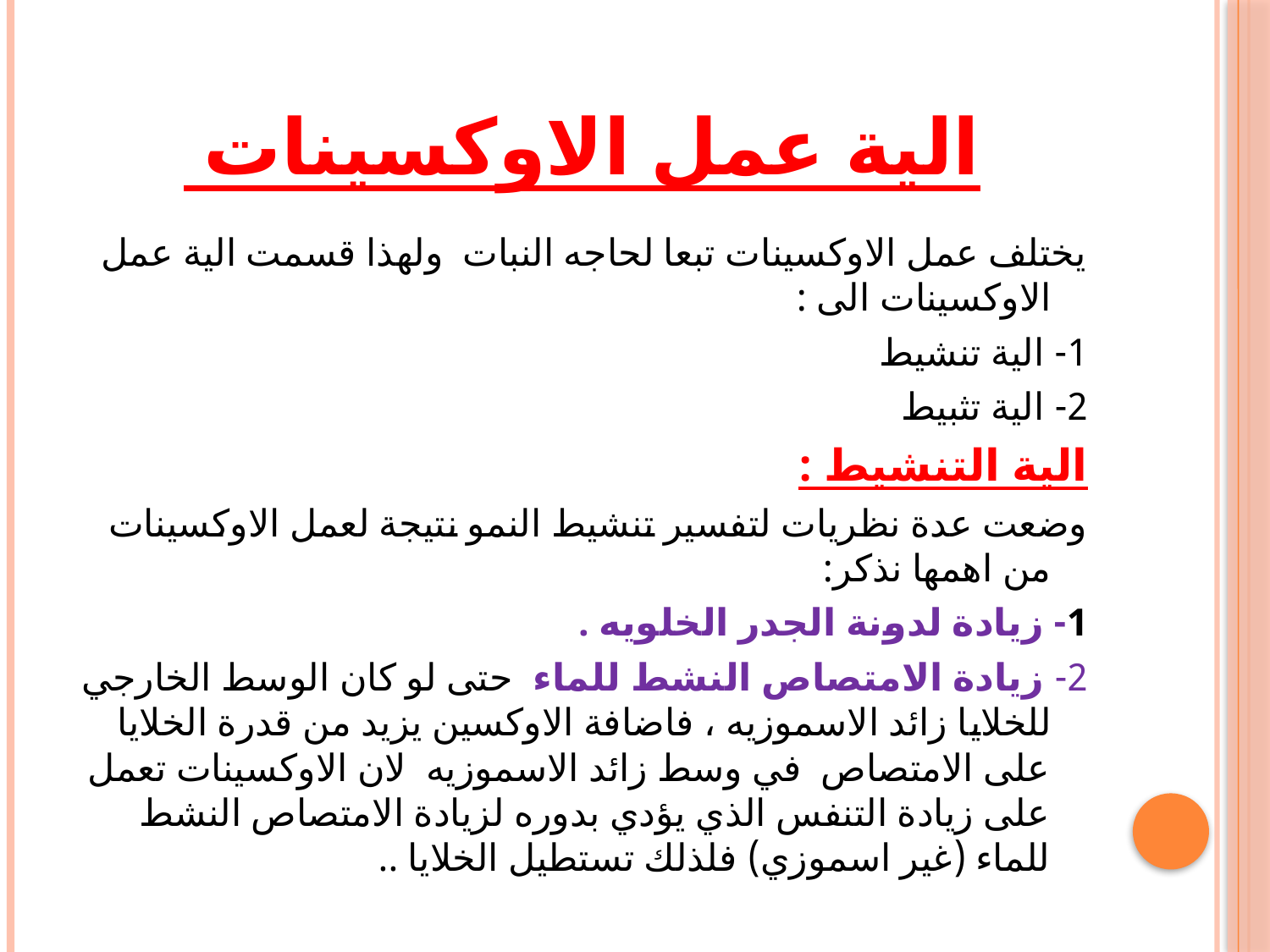

# الية عمل الاوكسينات
يختلف عمل الاوكسينات تبعا لحاجه النبات  ولهذا قسمت الية عمل الاوكسينات الى :
1- الية تنشيط
2- الية تثبيط
الية التنشيط :
وضعت عدة نظريات لتفسير تنشيط النمو نتيجة لعمل الاوكسينات من اهمها نذكر:
1- زيادة لدونة الجدر الخلويه .
2- زيادة الامتصاص النشط للماء  حتى لو كان الوسط الخارجي للخلايا زائد الاسموزيه ، فاضافة الاوكسين يزيد من قدرة الخلايا على الامتصاص  في وسط زائد الاسموزيه  لان الاوكسينات تعمل على زيادة التنفس الذي يؤدي بدوره لزيادة الامتصاص النشط للماء (غير اسموزي) فلذلك تستطيل الخلايا ..